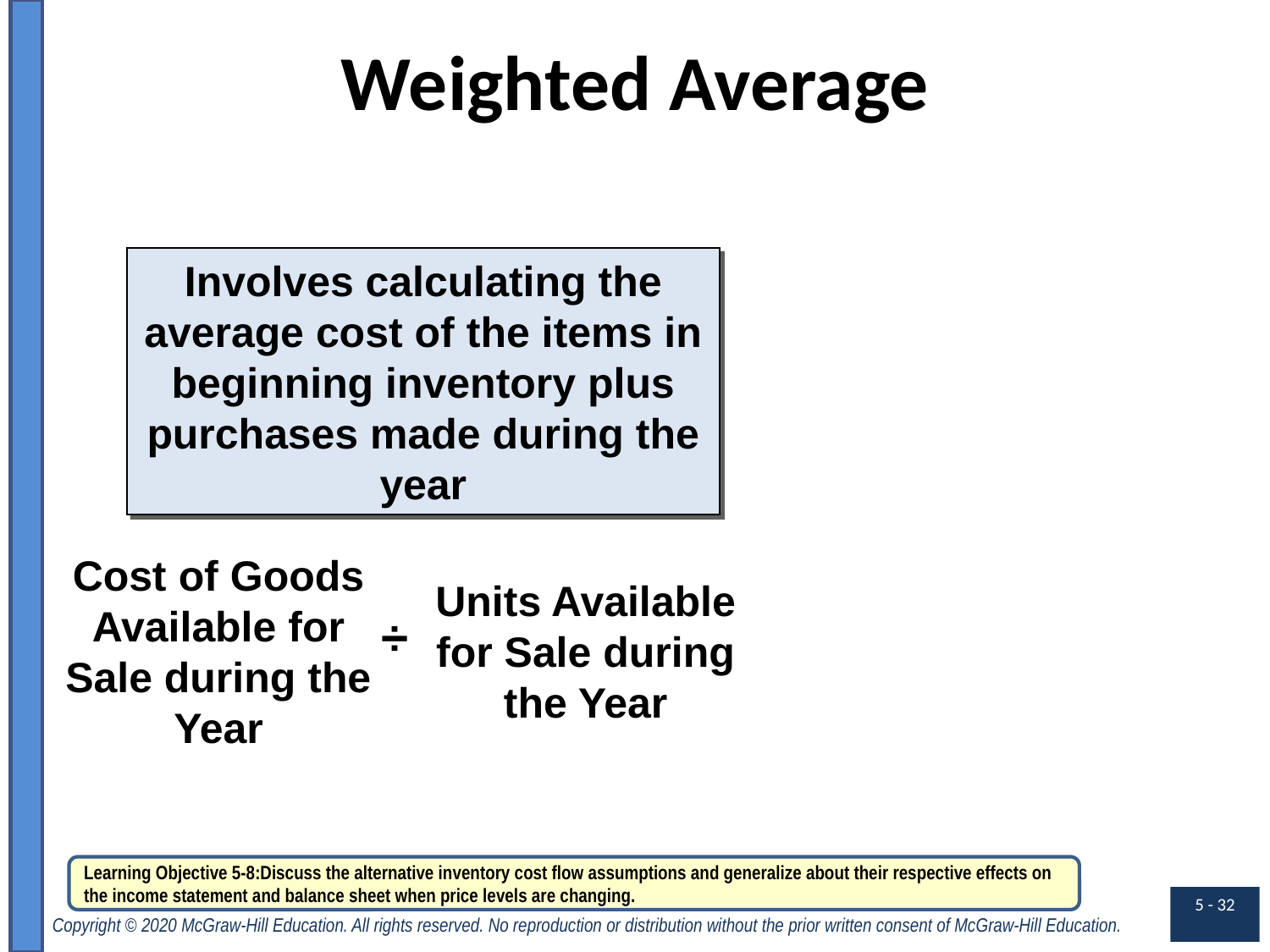

# Weighted Average
Involves calculating the average cost of the items in beginning inventory plus purchases made during the year
Cost of Goods Available for Sale during the Year
Units Available for Sale during the Year
÷
Learning Objective 5-8:Discuss the alternative inventory cost flow assumptions and generalize about their respective effects on the income statement and balance sheet when price levels are changing.